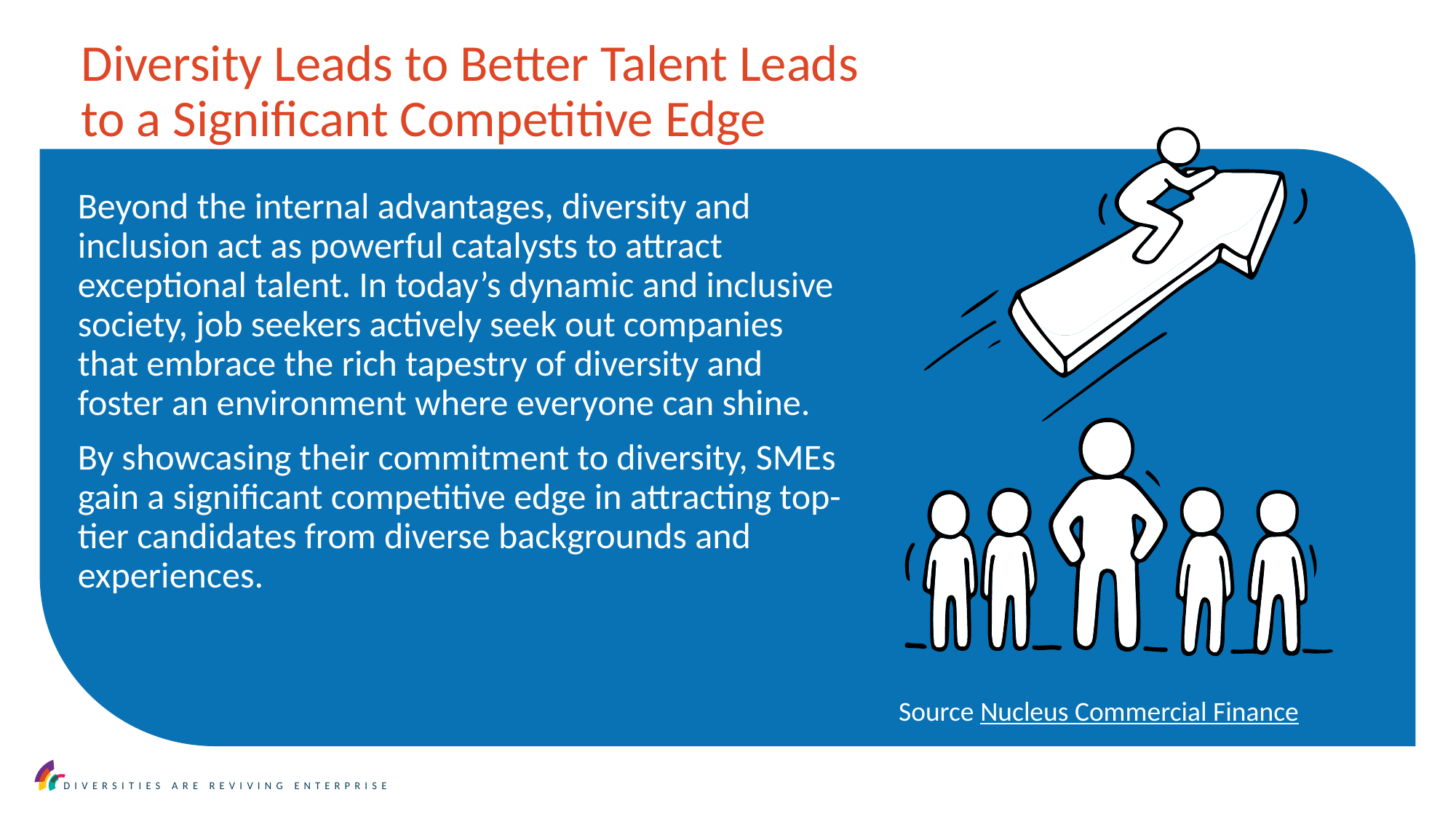

Diversity Leads to Better Talent Leads to a Significant Competitive Edge

Beyond the internal advantages, diversity and inclusion act as powerful catalysts to attract exceptional talent. In today’s dynamic and inclusive society, job seekers actively seek out companies that embrace the rich tapestry of diversity and foster an environment where everyone can shine.
By showcasing their commitment to diversity, SMEs gain a significant competitive edge in attracting top-tier candidates from diverse backgrounds and experiences.

Source Nucleus Commercial Finance